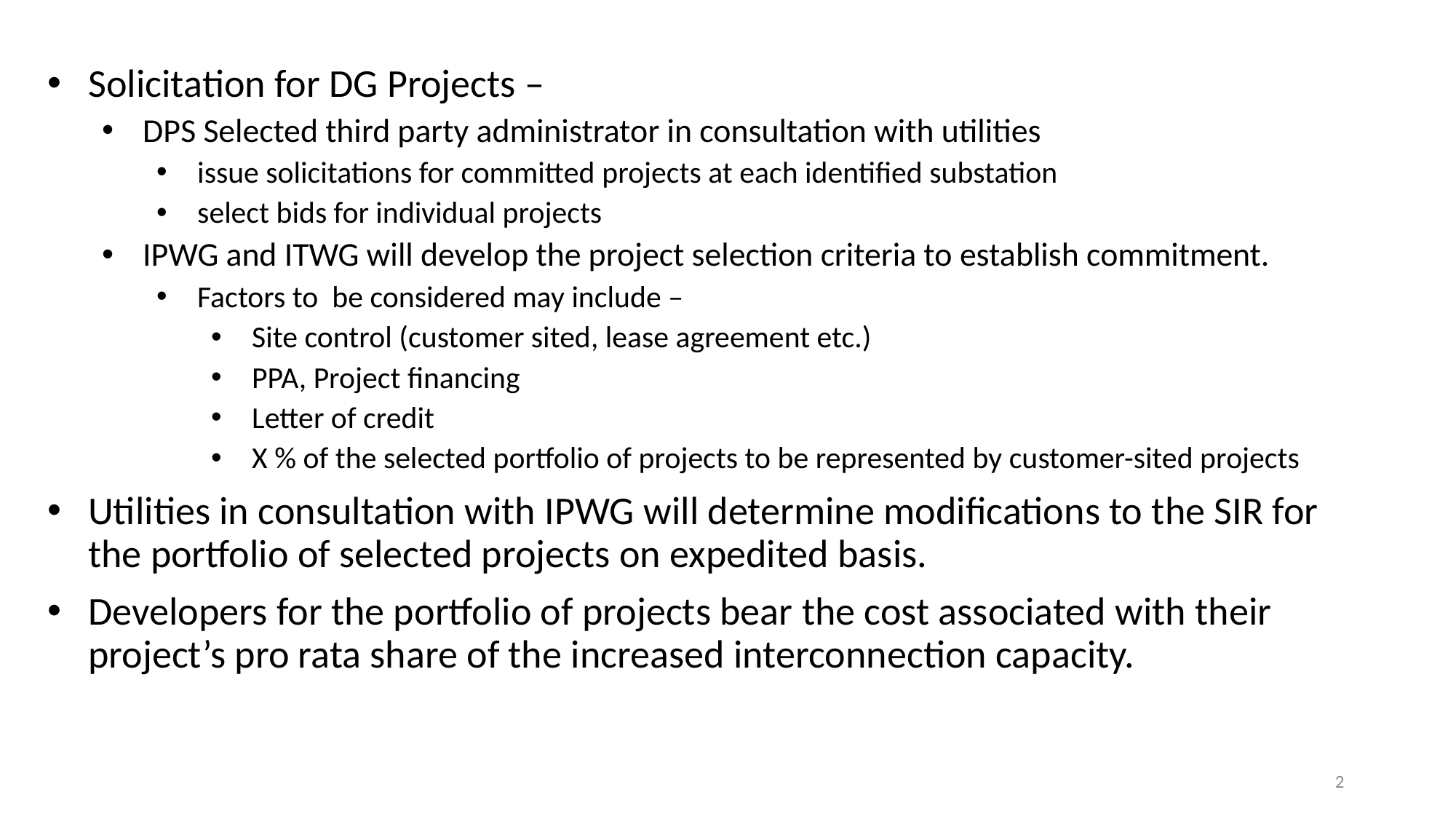

Solicitation for DG Projects –
DPS Selected third party administrator in consultation with utilities
issue solicitations for committed projects at each identified substation
select bids for individual projects
IPWG and ITWG will develop the project selection criteria to establish commitment.
Factors to  be considered may include –
Site control (customer sited, lease agreement etc.)
PPA, Project financing
Letter of credit
X % of the selected portfolio of projects to be represented by customer-sited projects
Utilities in consultation with IPWG will determine modifications to the SIR for the portfolio of selected projects on expedited basis.
Developers for the portfolio of projects bear the cost associated with their project’s pro rata share of the increased interconnection capacity.

2